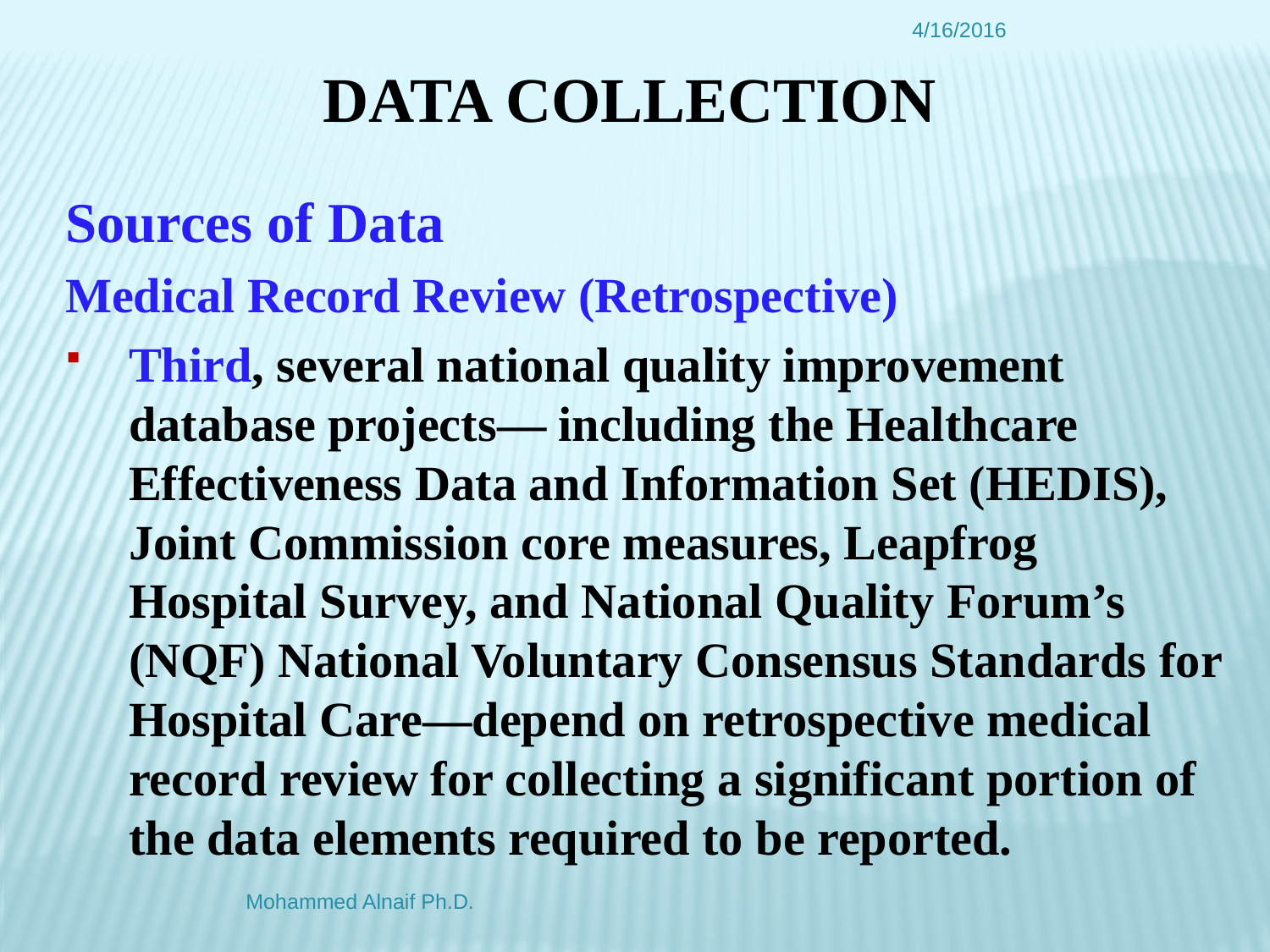

4/16/2016
# Data Collection
Sources of Data
Medical Record Review (Retrospective)
Third, several national quality improvement database projects— including the Healthcare Effectiveness Data and Information Set (HEDIS), Joint Commission core measures, Leapfrog Hospital Survey, and National Quality Forum’s (NQF) National Voluntary Consensus Standards for Hospital Care—depend on retrospective medical record review for collecting a significant portion of the data elements required to be reported.
Mohammed Alnaif Ph.D.
29